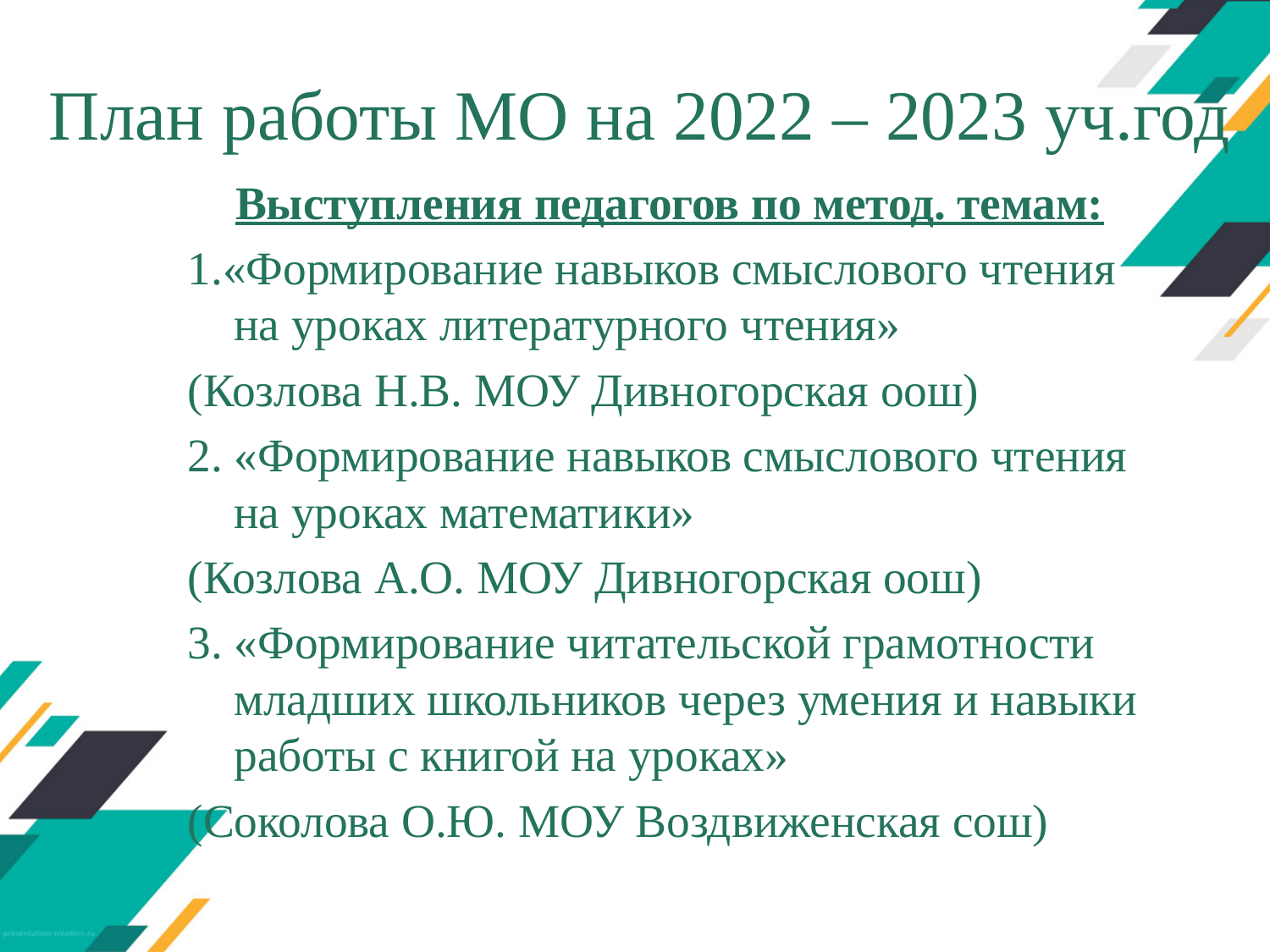

# План работы МО на 2022 – 2023 уч.год
Выступления педагогов по метод. темам:
1.«Формирование навыков смыслового чтения на уроках литературного чтения»
(Козлова Н.В. МОУ Дивногорская оош)
2. «Формирование навыков смыслового чтения на уроках математики»
(Козлова А.О. МОУ Дивногорская оош)
3. «Формирование читательской грамотности младших школьников через умения и навыки работы с книгой на уроках»
(Соколова О.Ю. МОУ Воздвиженская сош)